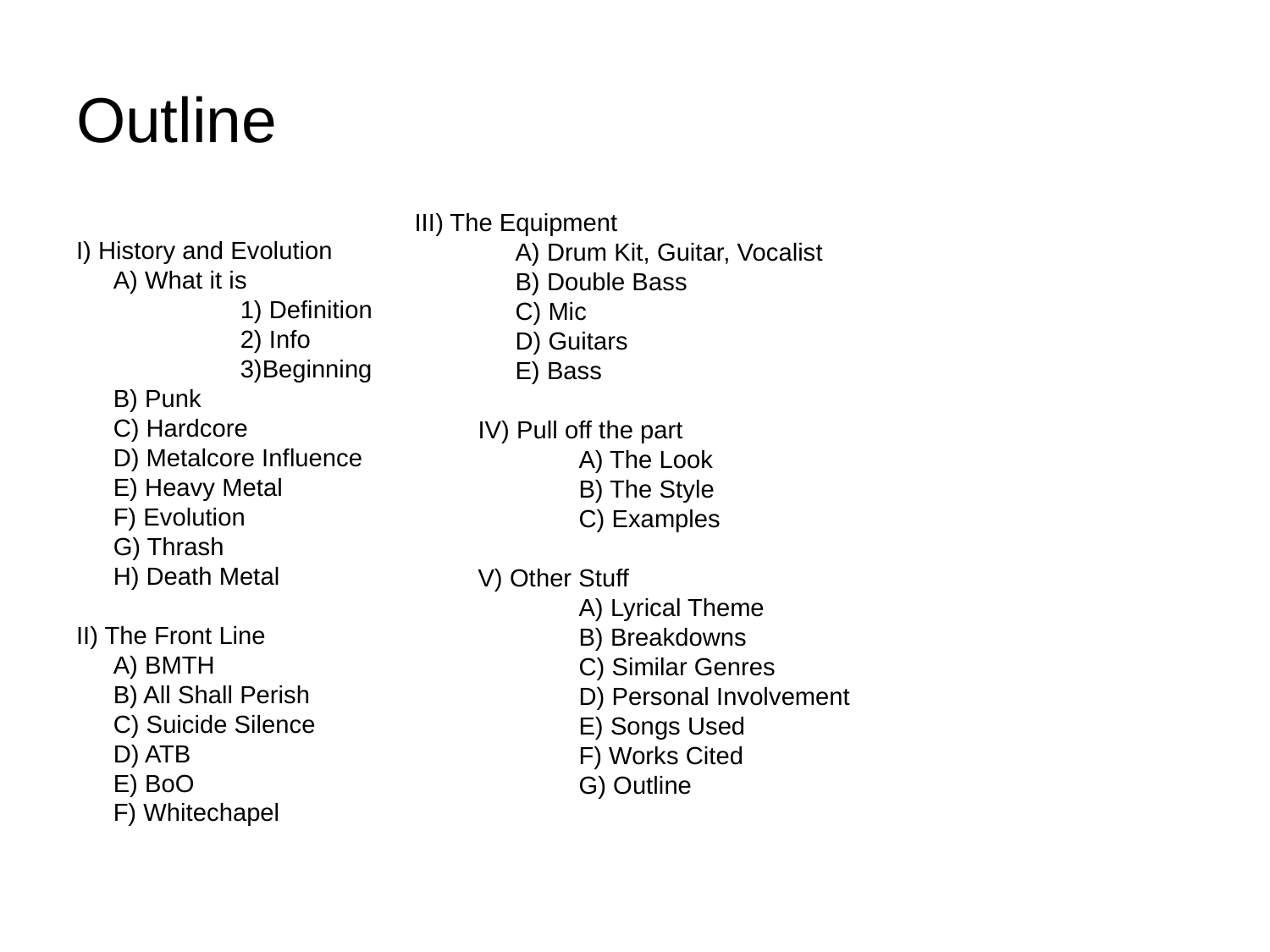

# Outline
III) The Equipment
	A) Drum Kit, Guitar, Vocalist
	B) Double Bass
	C) Mic
	D) Guitars
	E) Bass

IV) Pull off the part
	A) The Look
	B) The Style
	C) Examples

V) Other Stuff
	A) Lyrical Theme
	B) Breakdowns
	C) Similar Genres
	D) Personal Involvement
	E) Songs Used
	F) Works Cited
	G) Outline
I) History and Evolution
	A) What it is
		1) Definition
		2) Info
		3)Beginning
	B) Punk
	C) Hardcore
	D) Metalcore Influence
	E) Heavy Metal
	F) Evolution
	G) Thrash
	H) Death Metal

II) The Front Line
	A) BMTH
	B) All Shall Perish
	C) Suicide Silence
	D) ATB
	E) BoO
	F) Whitechapel